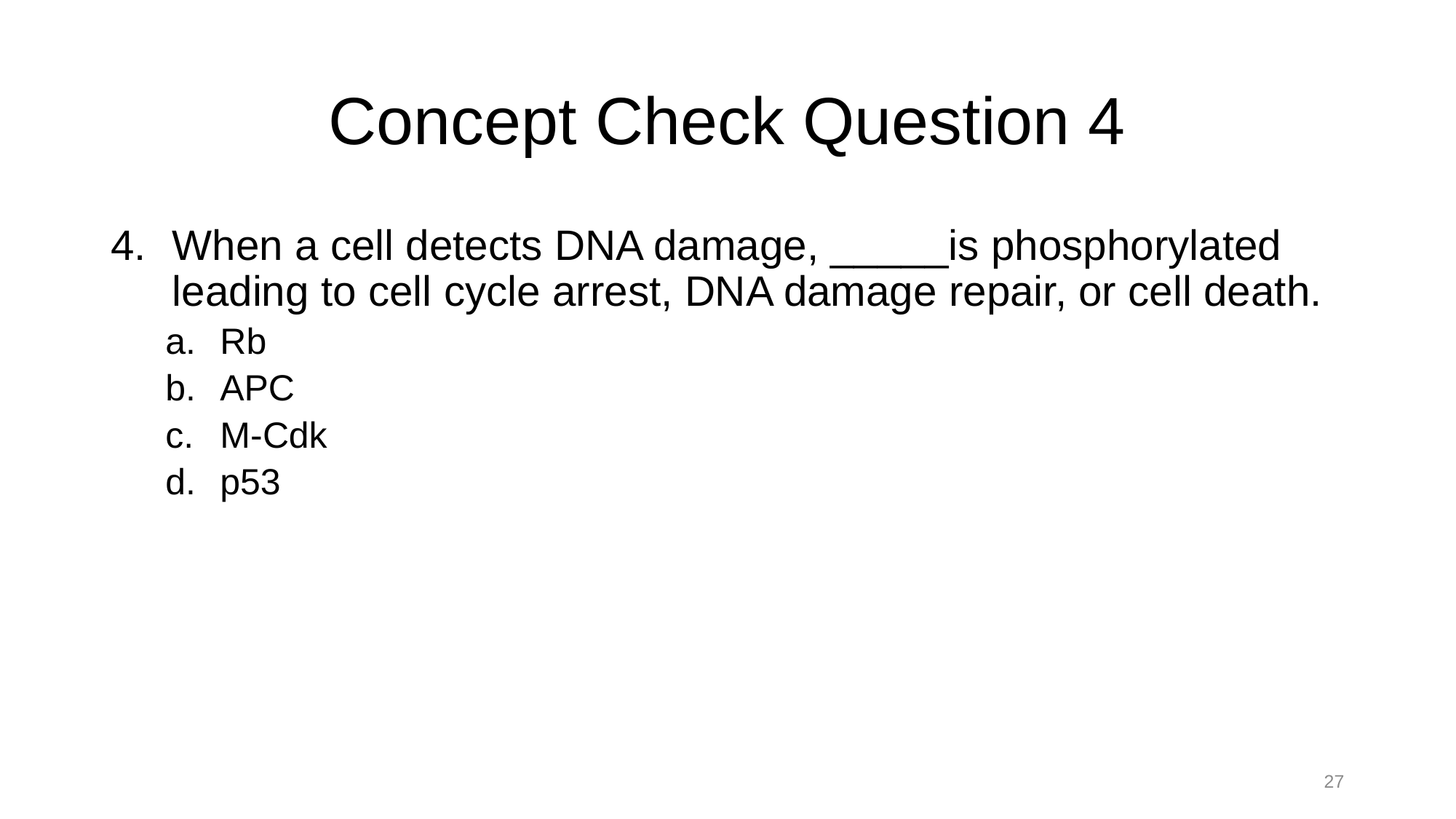

# Concept Check Question 4
When a cell detects DNA damage, _____is phosphorylated leading to cell cycle arrest, DNA damage repair, or cell death.
Rb
APC
M-Cdk
p53
27